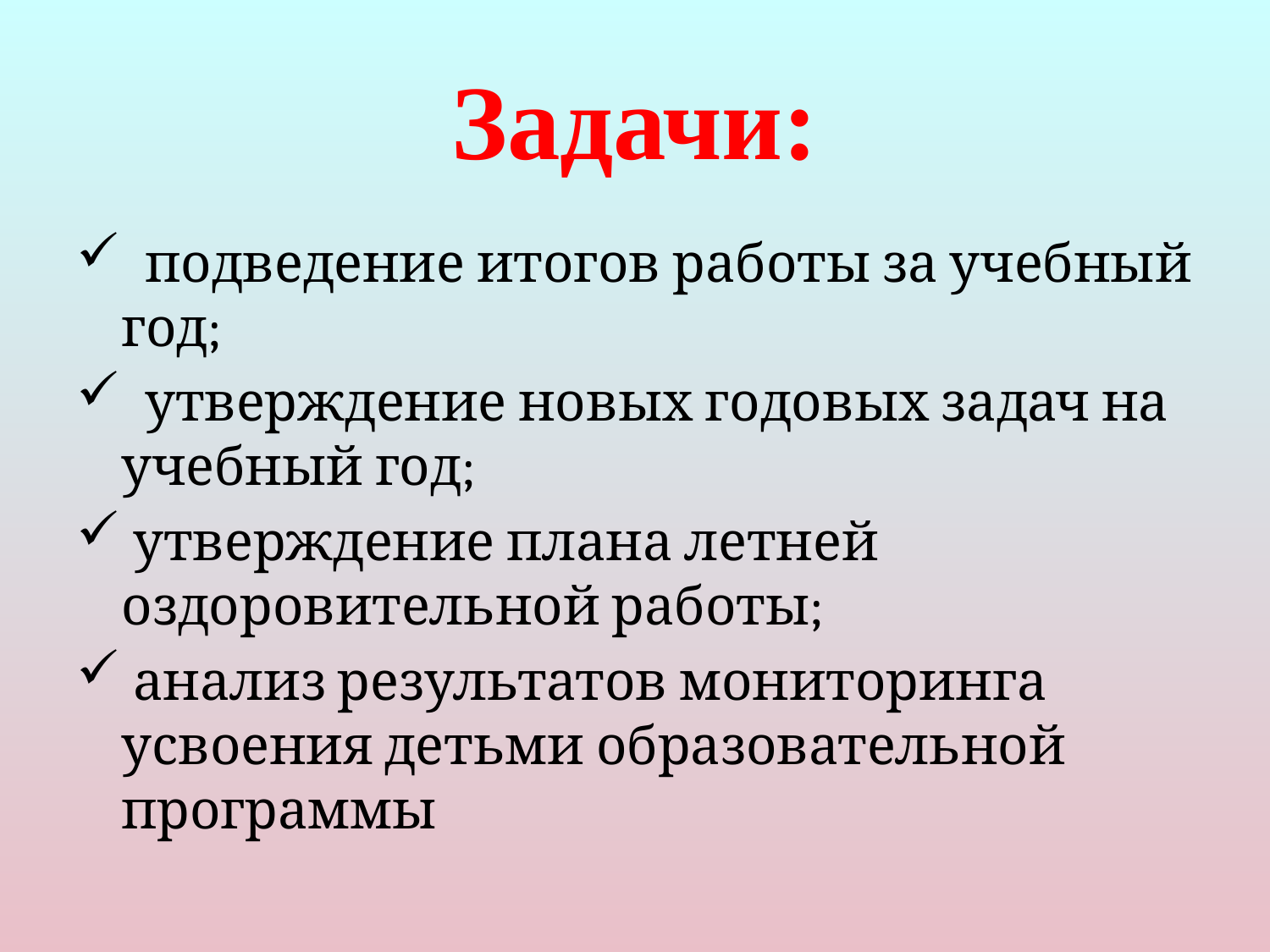

# Задачи:
  подведение итогов работы за учебный год;
  утверждение новых годовых задач на учебный год;
 утверждение плана летней оздоровительной работы;
 анализ результатов мониторинга усвоения детьми образовательной программы